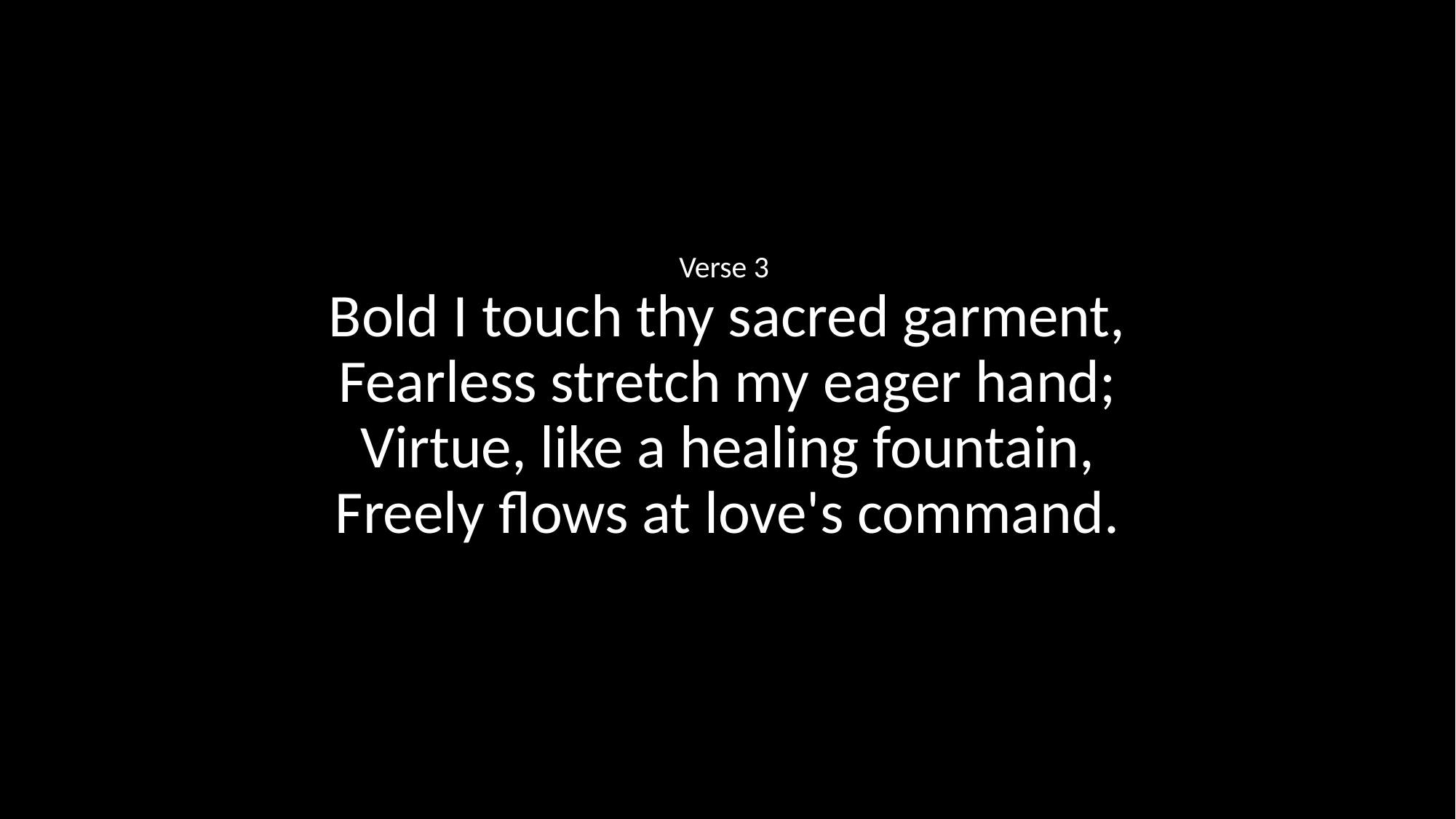

Verse 3
Bold I touch thy sacred garment,
Fearless stretch my eager hand;
Virtue, like a healing fountain,
Freely flows at love's command.